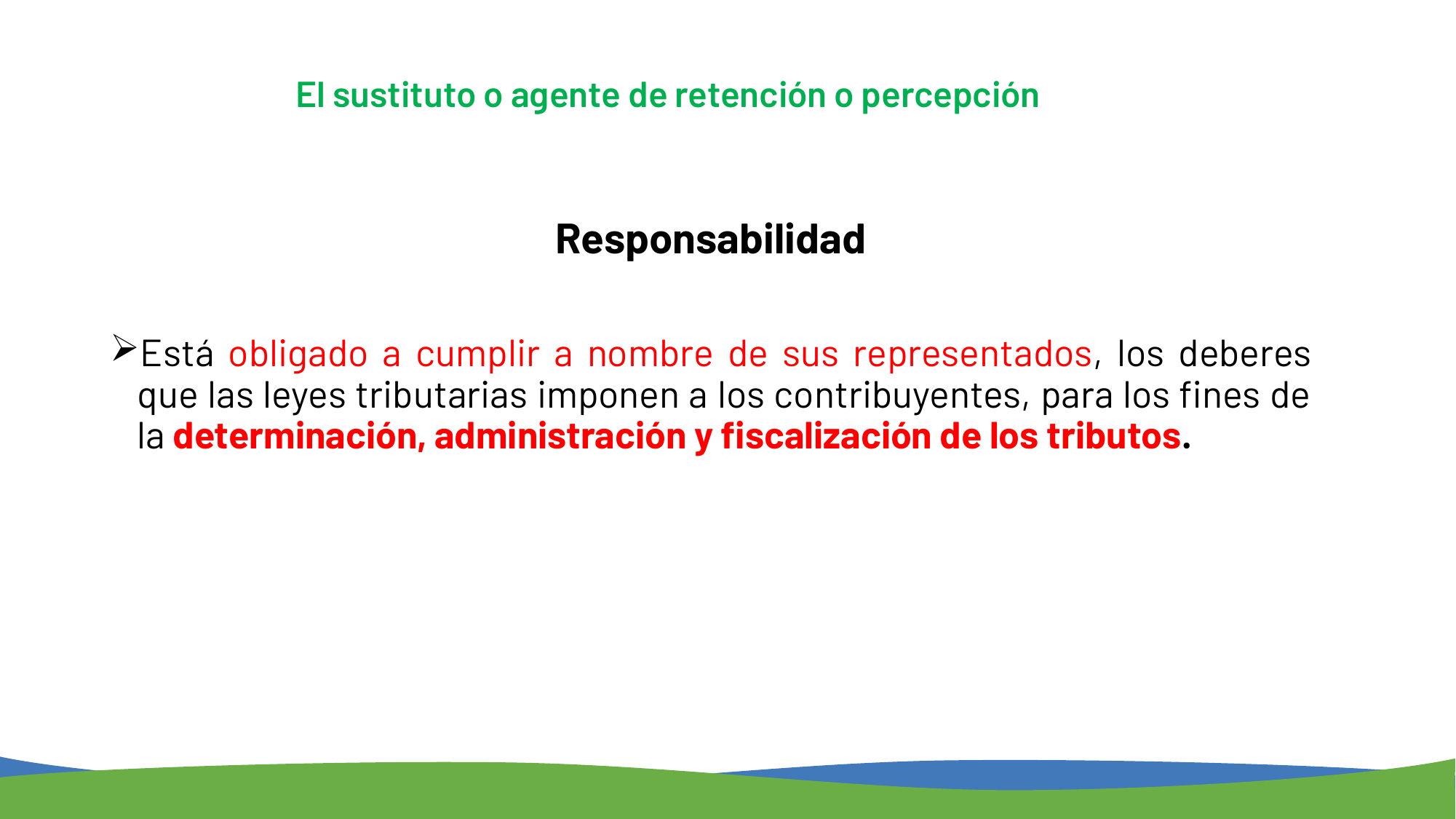

El sustituto o agente de retención o percepción
Responsabilidad

Está obligado a cumplir a nombre de sus representados, los deberes que las leyes tributarias imponen a los contribuyentes, para los fines de la determinación, administración y fiscalización de los tributos.